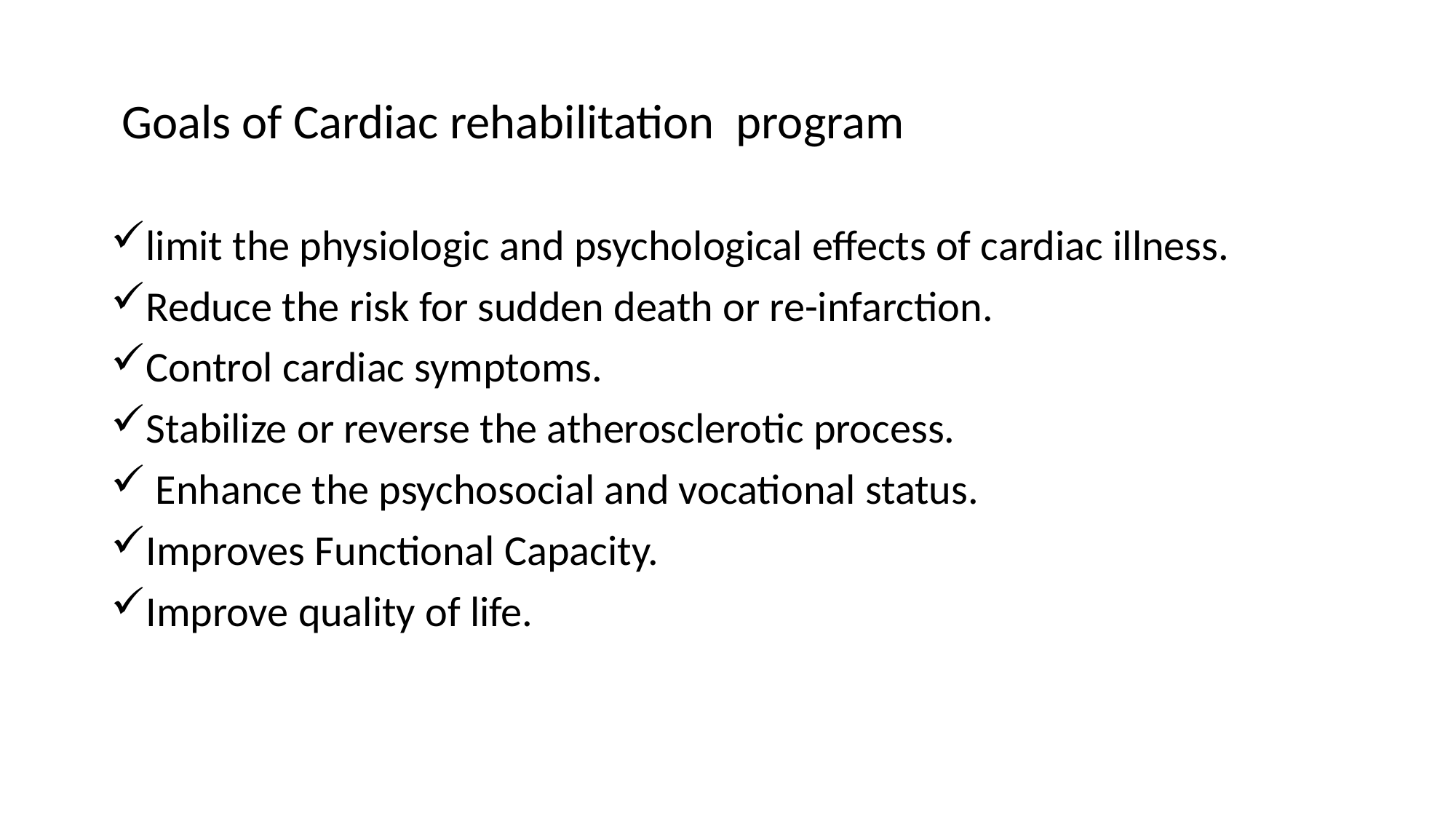

# Goals of Cardiac rehabilitation  program
limit the physiologic and psychological effects of cardiac illness.
Reduce the risk for sudden death or re-infarction.
Control cardiac symptoms.
Stabilize or reverse the atherosclerotic process.
 Enhance the psychosocial and vocational status.
Improves Functional Capacity.
Improve quality of life.